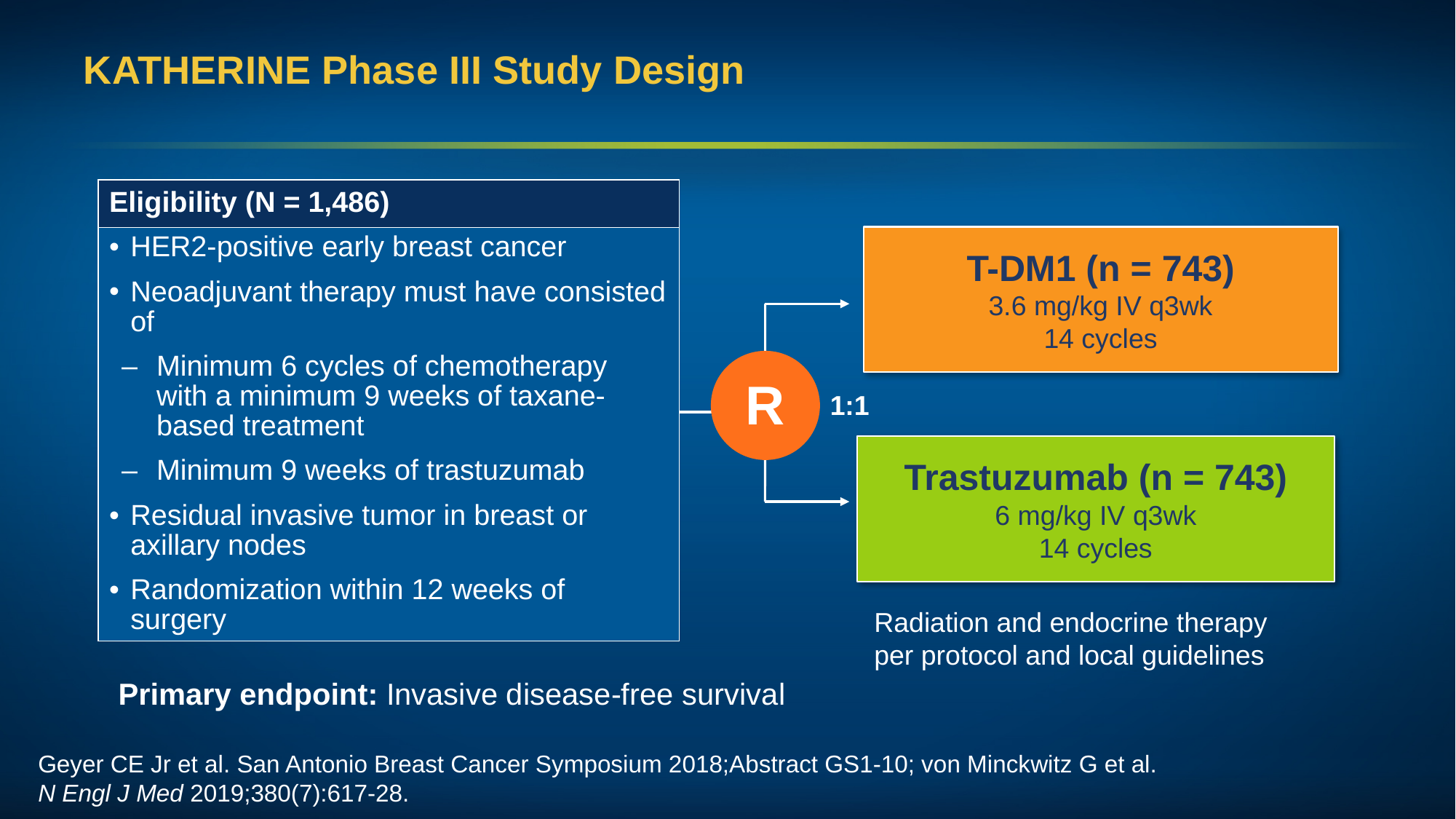

# KATHERINE Phase III Study Design
| Eligibility (N = 1,486) |
| --- |
| HER2-positive early breast cancer Neoadjuvant therapy must have consisted of Minimum 6 cycles of chemotherapy  with a minimum 9 weeks of taxane-based treatment Minimum 9 weeks of trastuzumab Residual invasive tumor in breast or axillary nodes Randomization within 12 weeks of surgery |
T-DM1 (n = 743)
3.6 mg/kg IV q3wk
14 cycles

R
1:1
Trastuzumab (n = 743)
6 mg/kg IV q3wk
14 cycles
Radiation and endocrine therapy per protocol and local guidelines
Primary endpoint: Invasive disease-free survival
Geyer CE Jr et al. San Antonio Breast Cancer Symposium 2018;Abstract GS1-10; von Minckwitz G et al. N Engl J Med 2019;380(7):617-28.